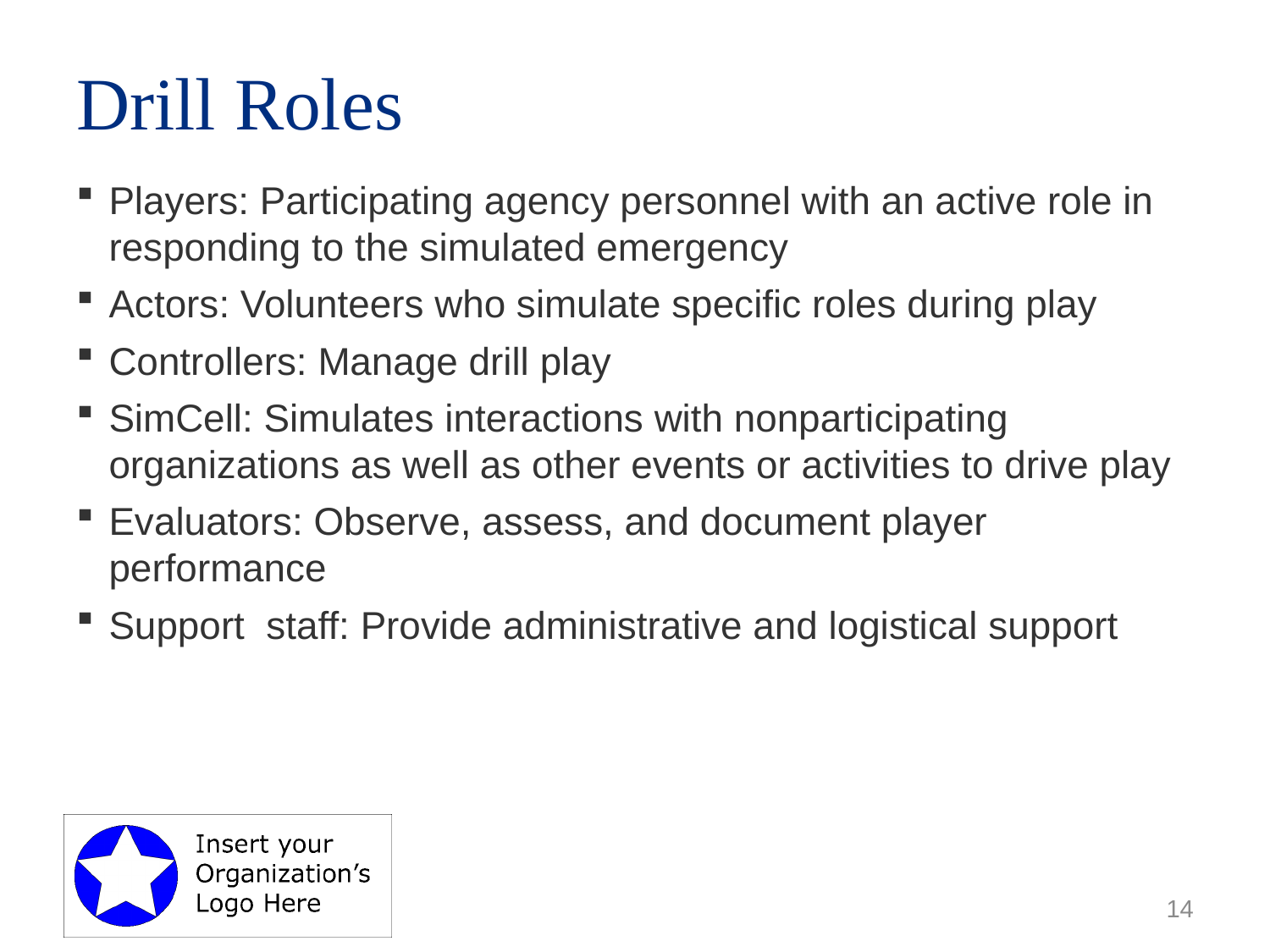

# Drill Roles
Players: Participating agency personnel with an active role in responding to the simulated emergency
Actors: Volunteers who simulate specific roles during play
Controllers: Manage drill play
SimCell: Simulates interactions with nonparticipating organizations as well as other events or activities to drive play
Evaluators: Observe, assess, and document player performance
Support  staff: Provide administrative and logistical support
14